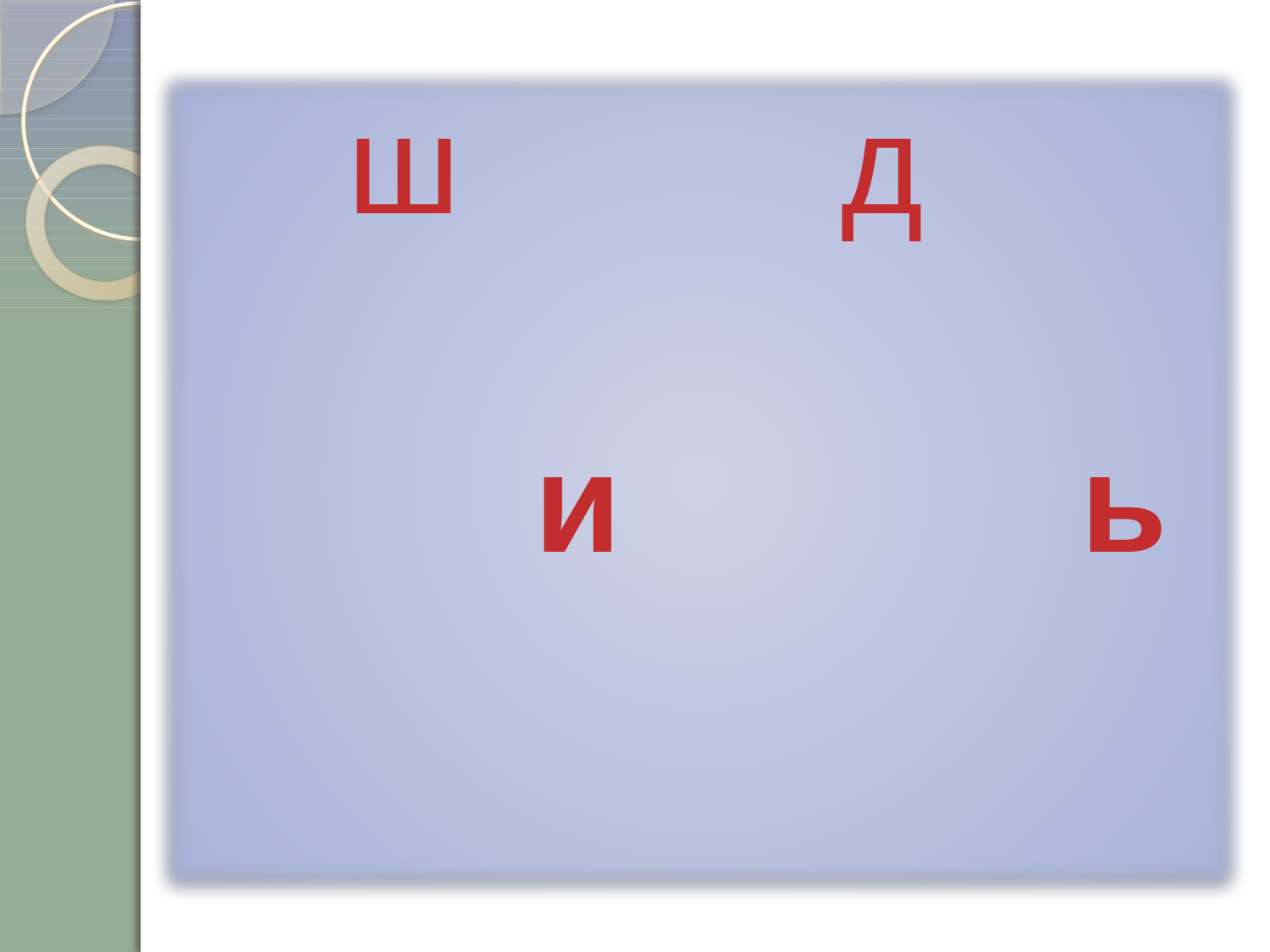

ш         д
        и          ь                                                                с           к        і           в              т